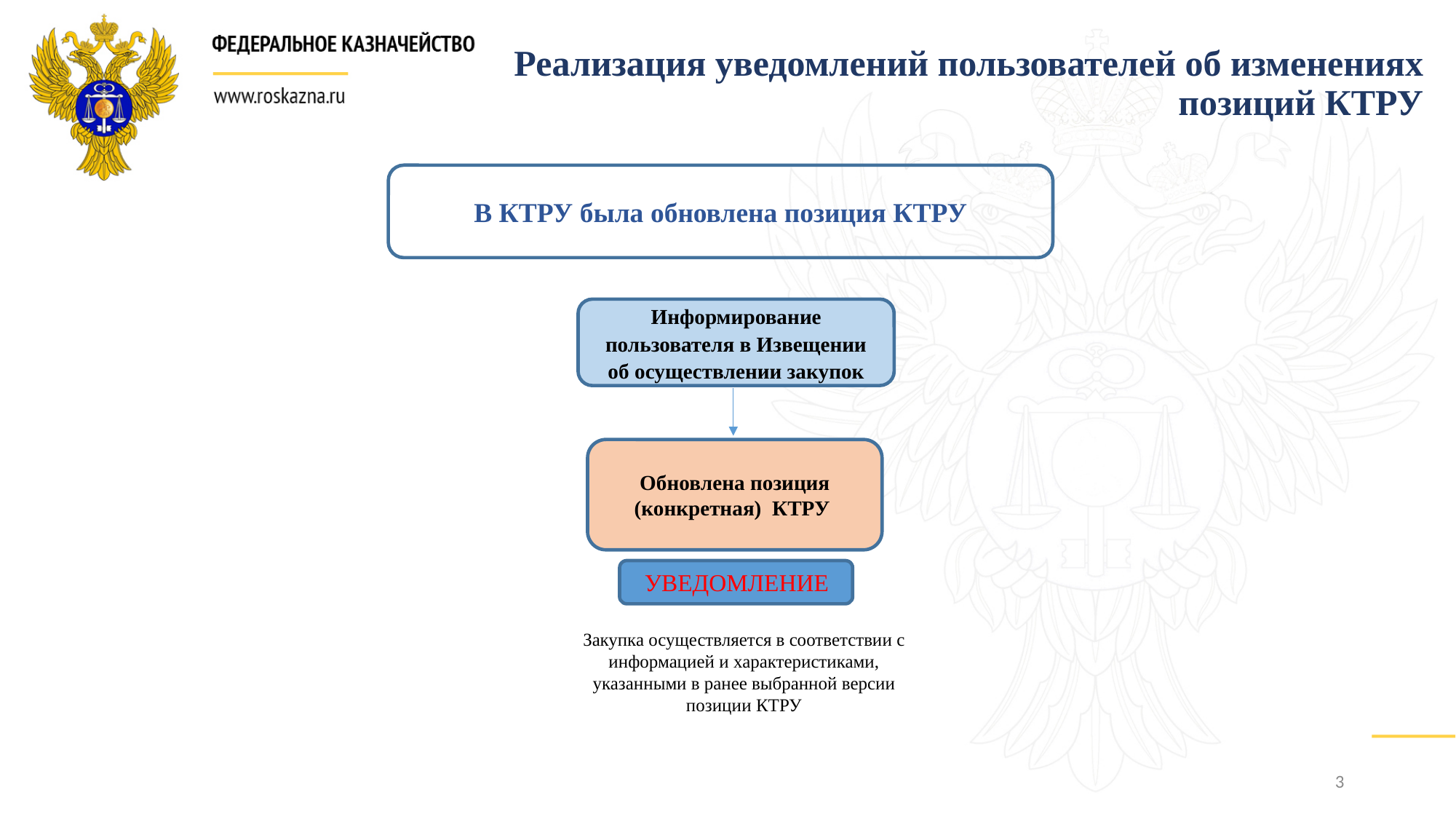

# Реализация уведомлений пользователей об изменениях позиций КТРУ
В КТРУ была обновлена позиция КТРУ
Информирование пользователя в Извещении об осуществлении закупок
Обновлена позиция (конкретная)  КТРУ
  УВЕДОМЛЕНИЕ

Закупка осуществляется в соответствии с информацией и характеристиками, указанными в ранее выбранной версии позиции КТРУ
3